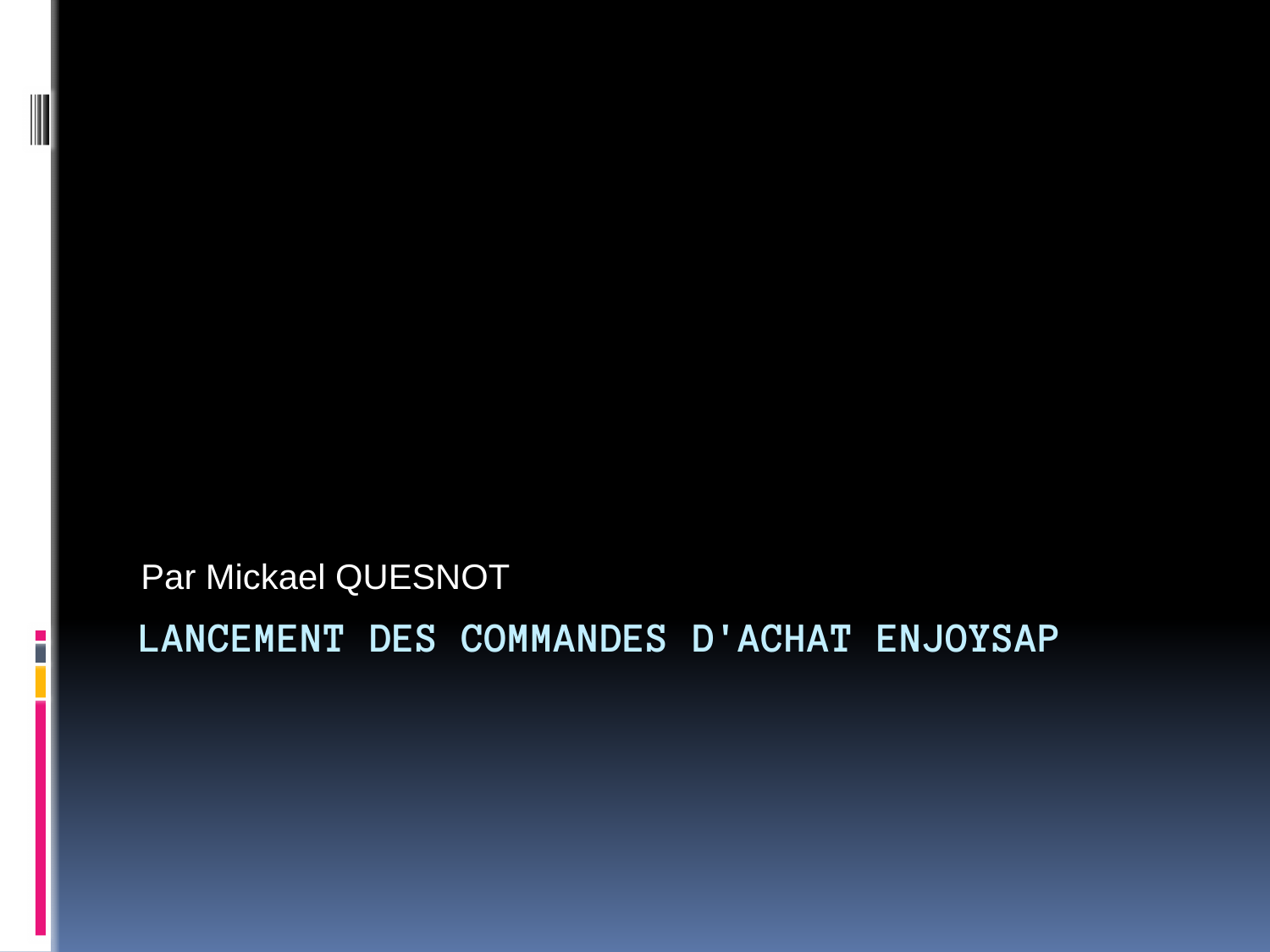

Par Mickael QUESNOT
# Lancement des commandes d'achat EnjoySAP